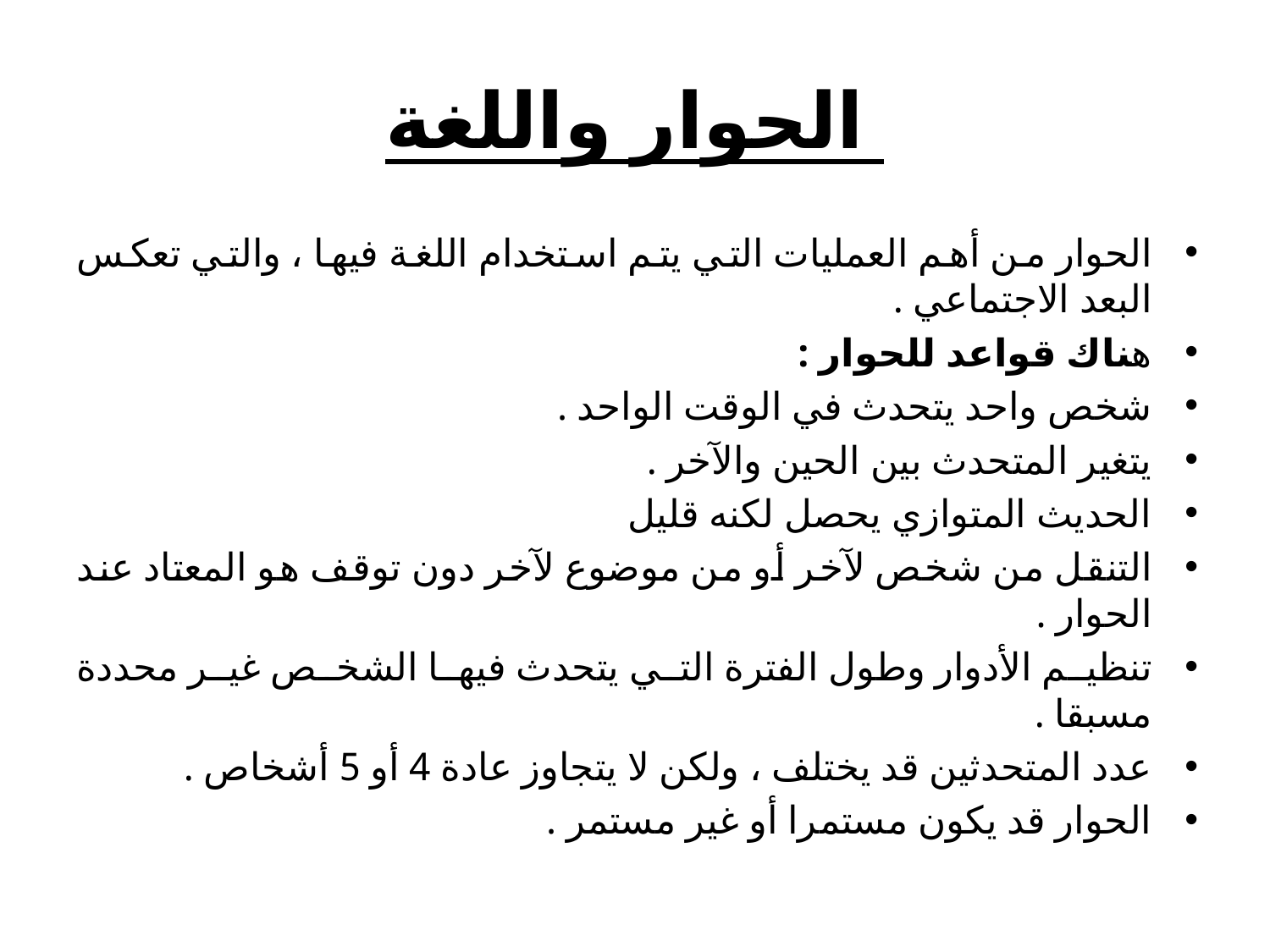

# الحوار واللغة
الحوار من أهم العمليات التي يتم استخدام اللغة فيها ، والتي تعكس البعد الاجتماعي .
هناك قواعد للحوار :
شخص واحد يتحدث في الوقت الواحد .
يتغير المتحدث بين الحين والآخر .
الحديث المتوازي يحصل لكنه قليل
التنقل من شخص لآخر أو من موضوع لآخر دون توقف هو المعتاد عند الحوار .
تنظيم الأدوار وطول الفترة التي يتحدث فيها الشخص غير محددة مسبقا .
عدد المتحدثين قد يختلف ، ولكن لا يتجاوز عادة 4 أو 5 أشخاص .
الحوار قد يكون مستمرا أو غير مستمر .